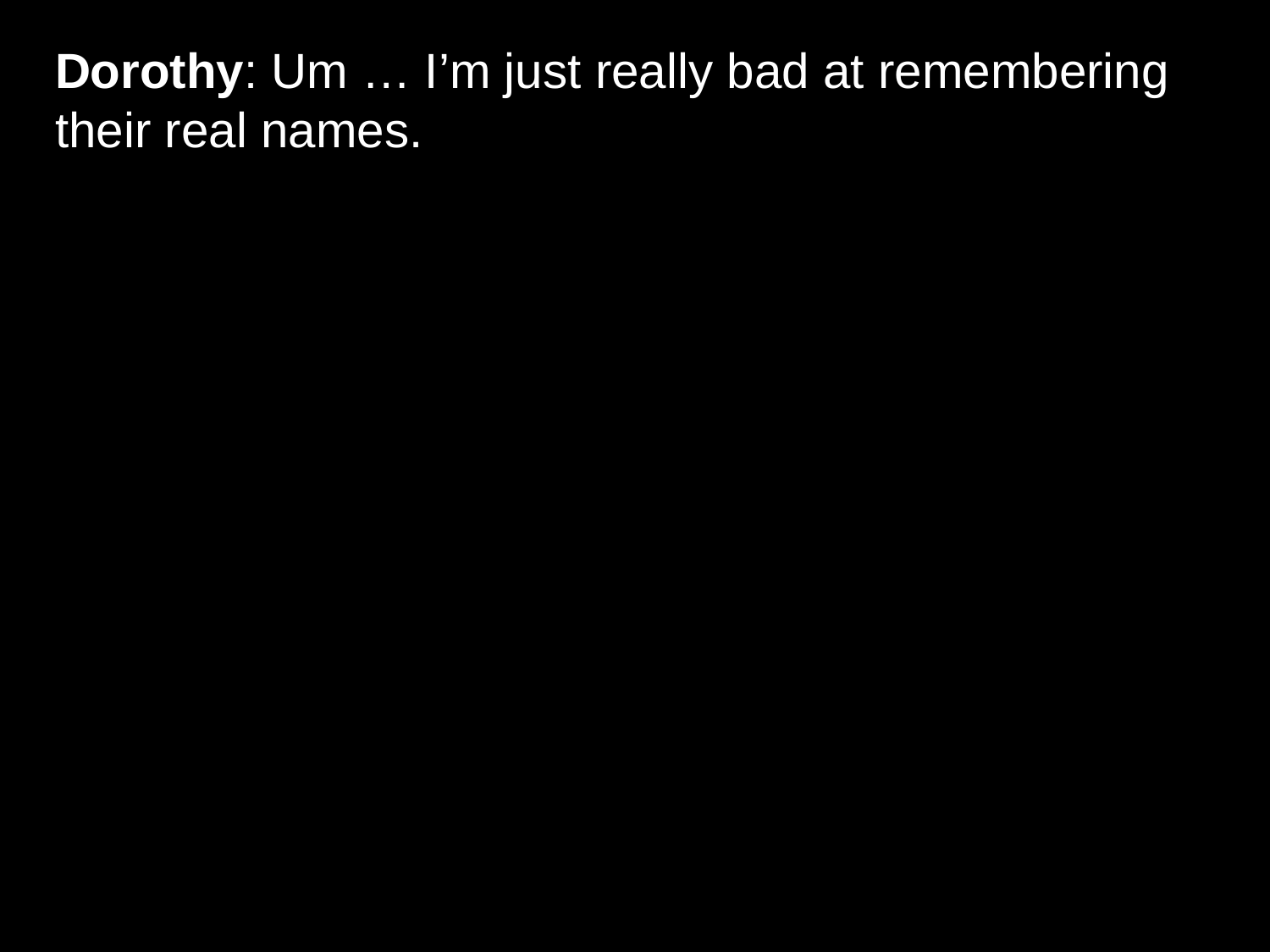

# Dorothy: Um … I’m just really bad at remembering their real names.